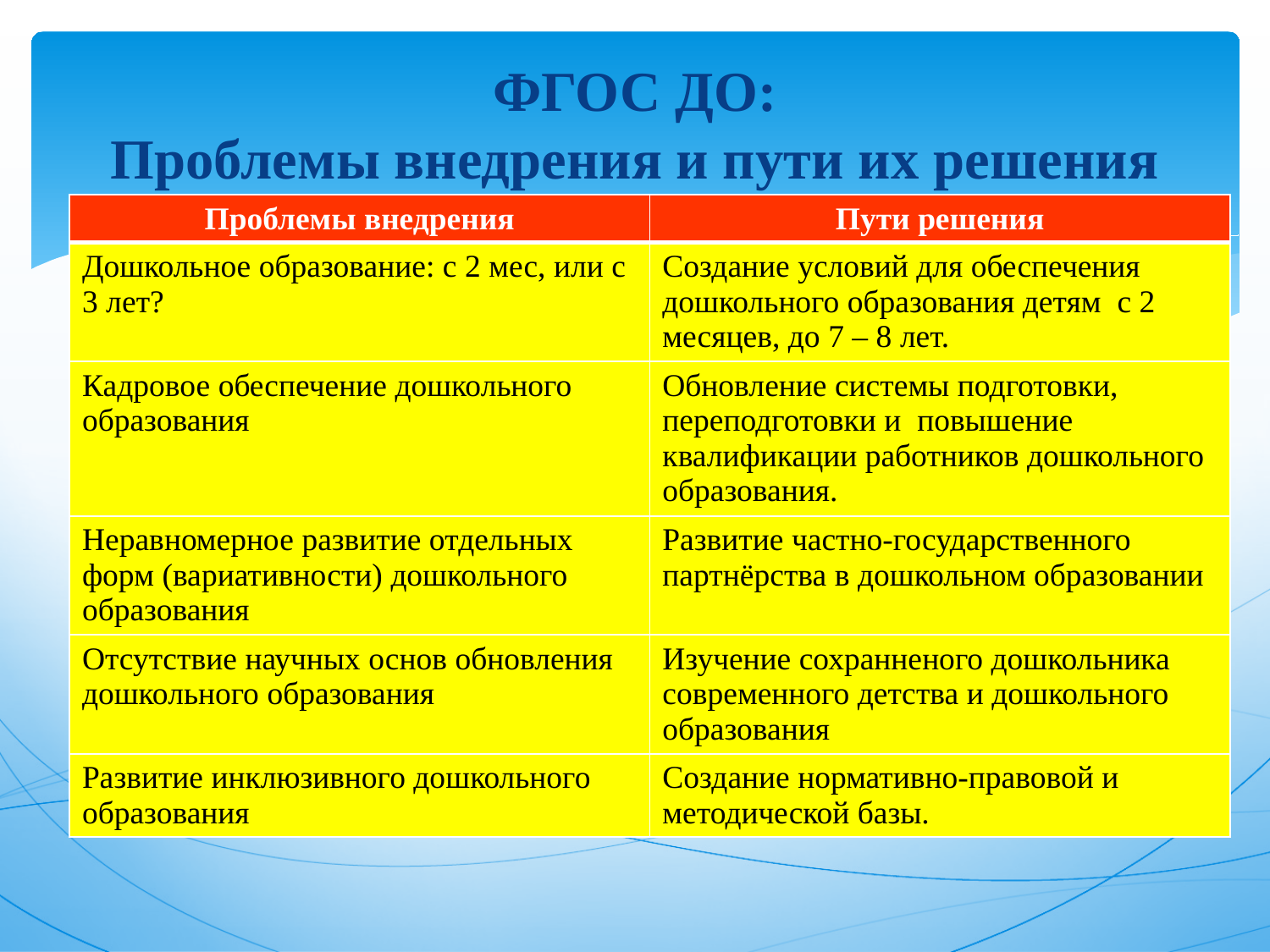

# ФГОС ДО: Проблемы внедрения и пути их решения
| Проблемы внедрения | Пути решения |
| --- | --- |
| Дошкольное образование: с 2 мес, или с 3 лет? | Создание условий для обеспечения дошкольного образования детям с 2 месяцев, до 7 – 8 лет. |
| Кадровое обеспечение дошкольного образования | Обновление системы подготовки, переподготовки и повышение квалификации работников дошкольного образования. |
| Неравномерное развитие отдельных форм (вариативности) дошкольного образования | Развитие частно-государственного партнёрства в дошкольном образовании |
| Отсутствие научных основ обновления дошкольного образования | Изучение сохранненого дошкольника современного детства и дошкольного образования |
| Развитие инклюзивного дошкольного образования | Создание нормативно-правовой и методической базы. |